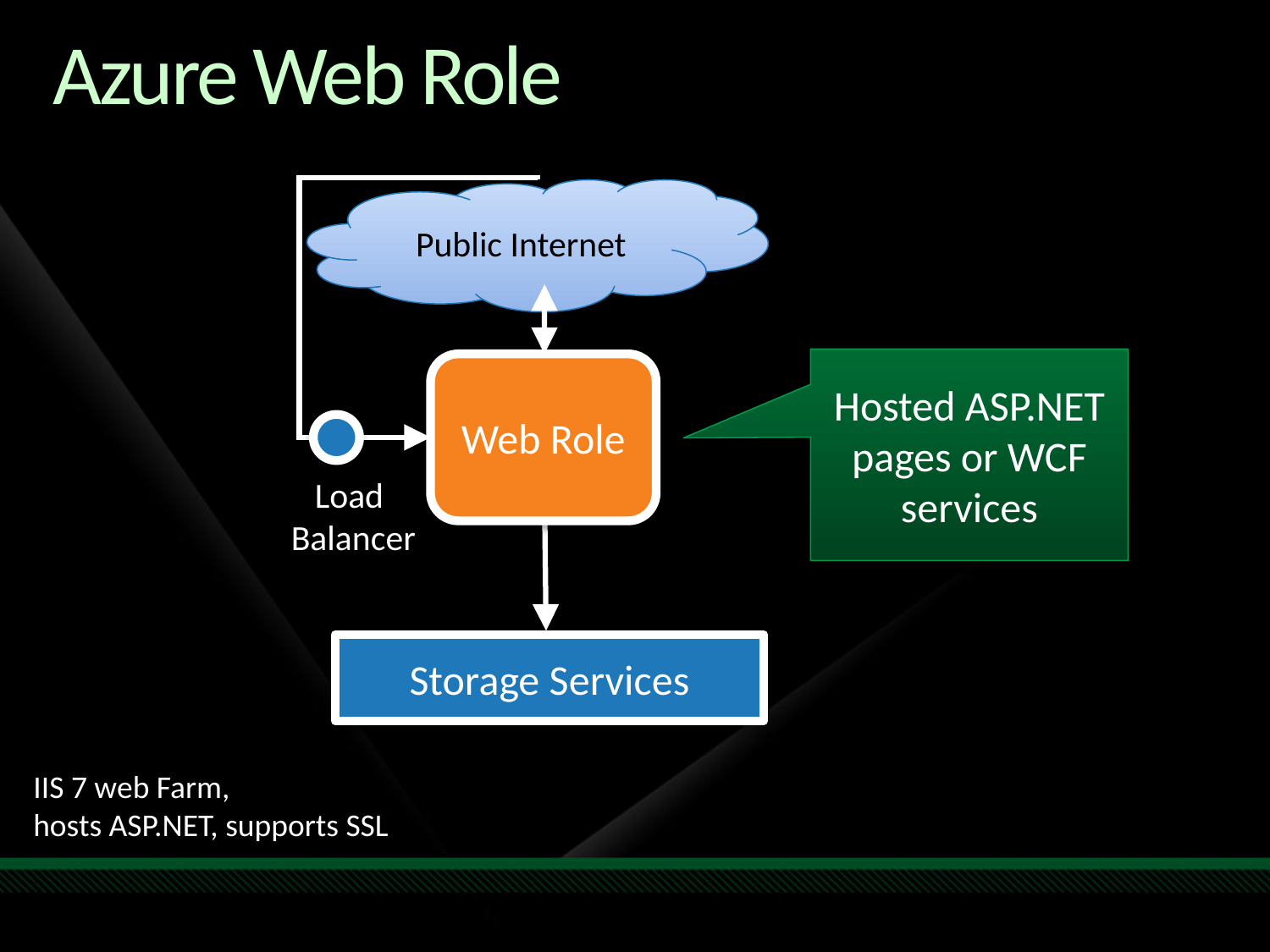

# Azure Web Role
Public Internet
Hosted ASP.NET pages or WCF services
Web Role

Load
 Balancer
Storage Services
IIS 7 web Farm,
hosts ASP.NET, supports SSL